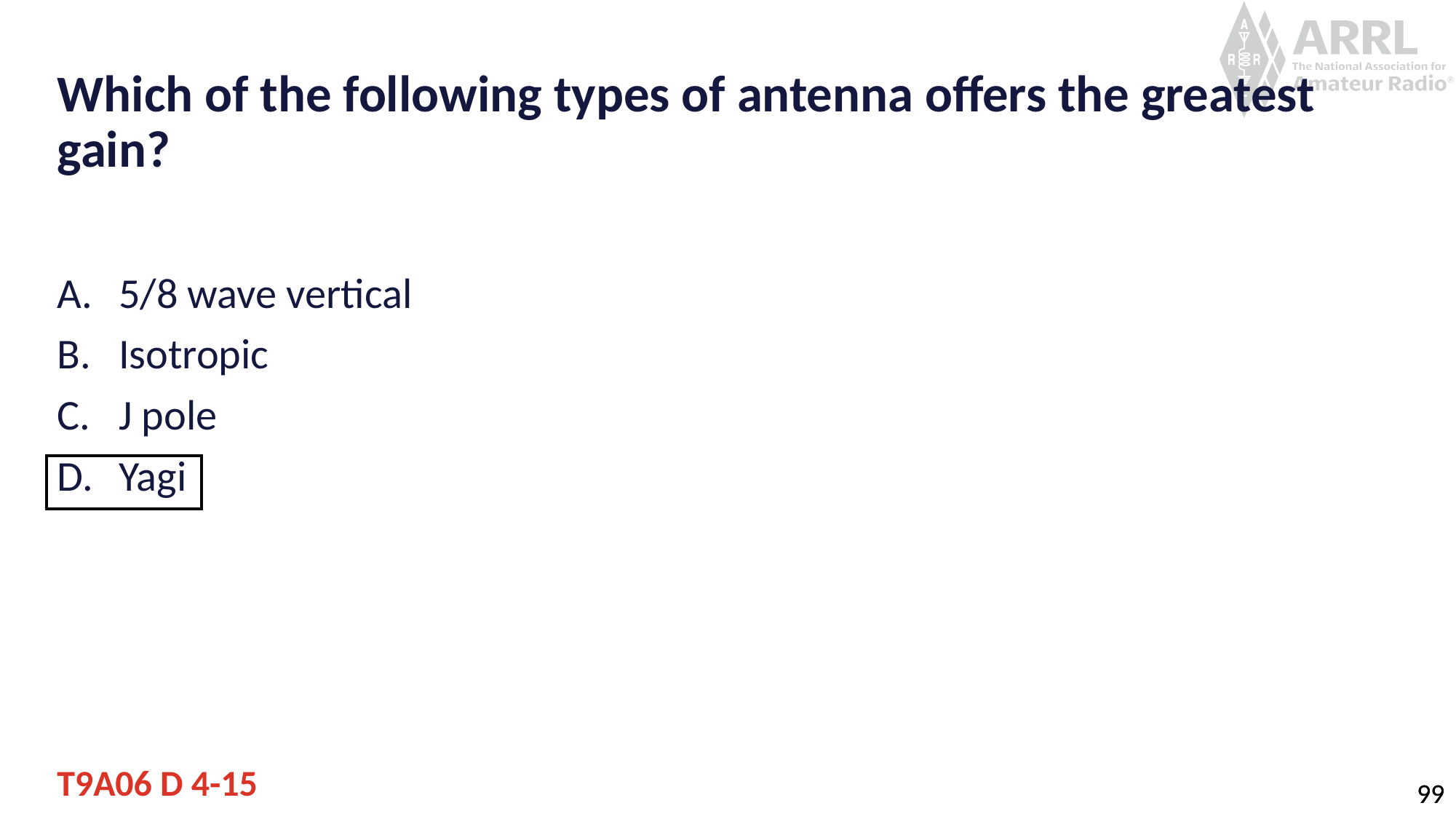

# Which of the following types of antenna offers the greatest gain?
5/8 wave vertical
Isotropic
J pole
Yagi

T9A06 D 4-15